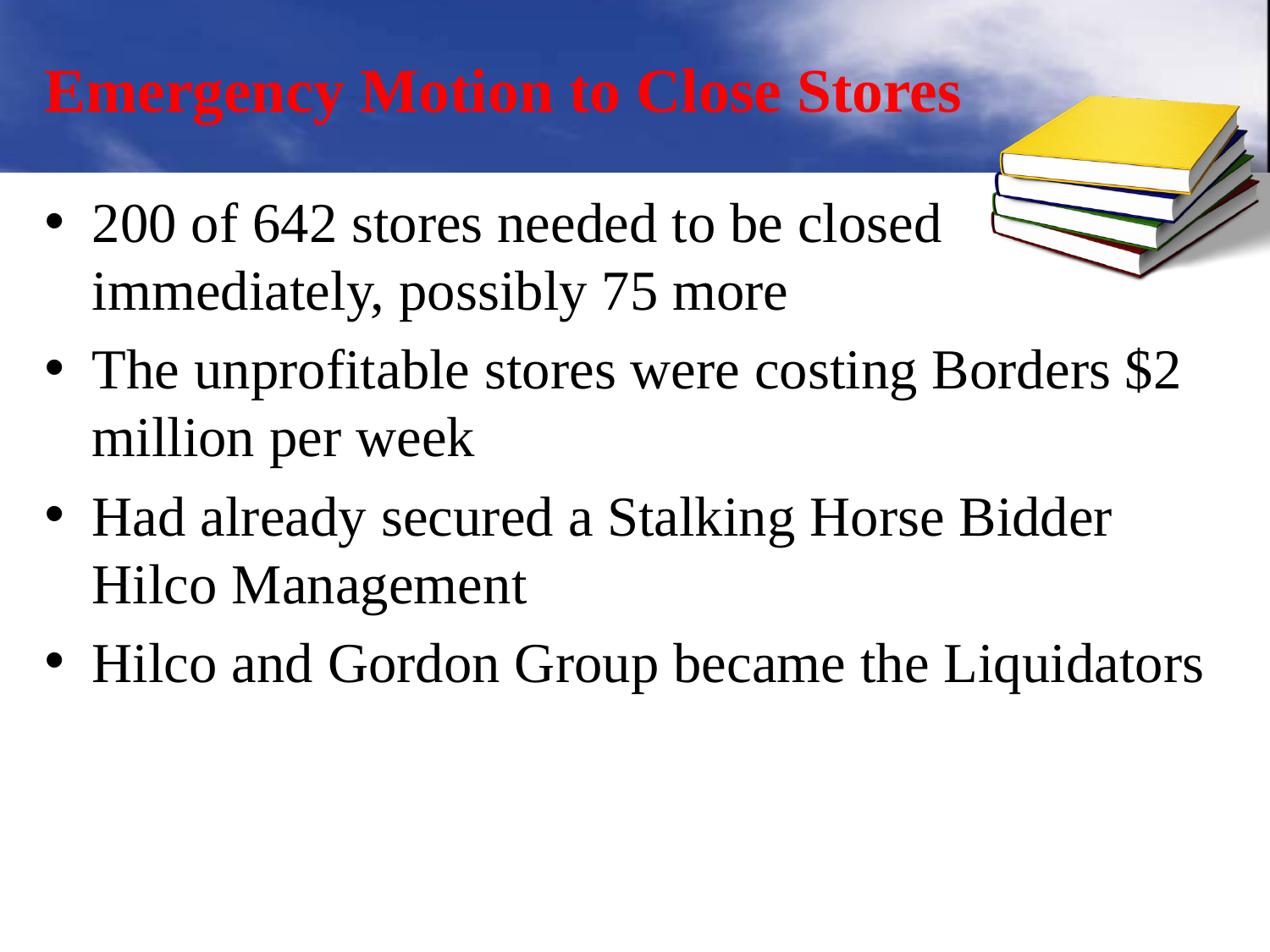

# Emergency Motion to Close Stores
200 of 642 stores needed to be closed immediately, possibly 75 more
The unprofitable stores were costing Borders $2 million per week
Had already secured a Stalking Horse Bidder Hilco Management
Hilco and Gordon Group became the Liquidators